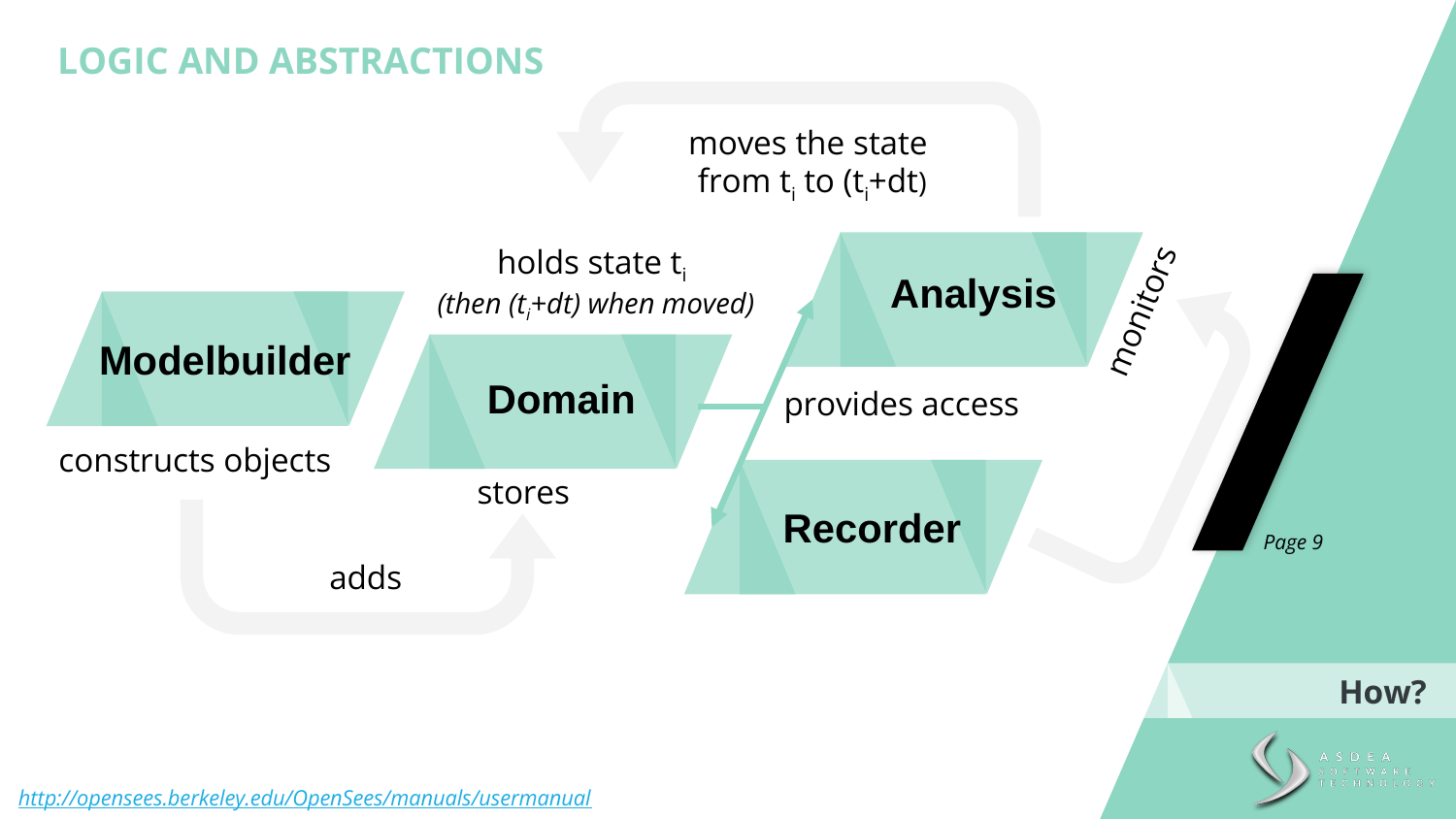

LOGIC AND ABSTRACTIONS

moves the state
from ti to (ti+dt)

holds state ti
(then (ti+dt) when moved)
Analysis
monitors

Modelbuilder

Domain

provides access
constructs objects

stores
Recorder

Page 9
adds

How?

http://opensees.berkeley.edu/OpenSees/manuals/usermanual